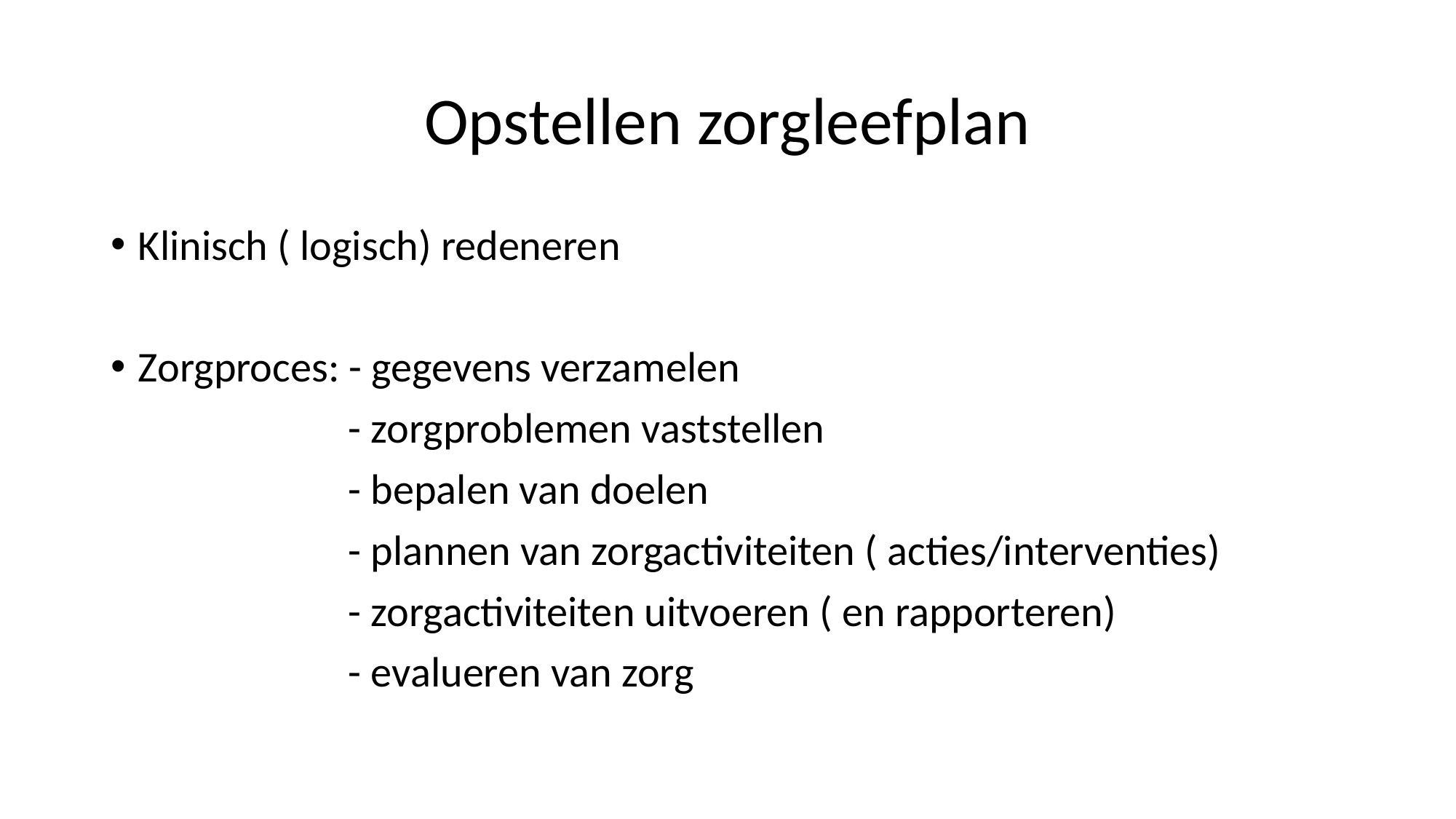

# Opstellen zorgleefplan
Klinisch ( logisch) redeneren

Zorgproces: - gegevens verzamelen
		  - zorgproblemen vaststellen
		  - bepalen van doelen
		  - plannen van zorgactiviteiten ( acties/interventies)
		  - zorgactiviteiten uitvoeren ( en rapporteren)
		  - evalueren van zorg